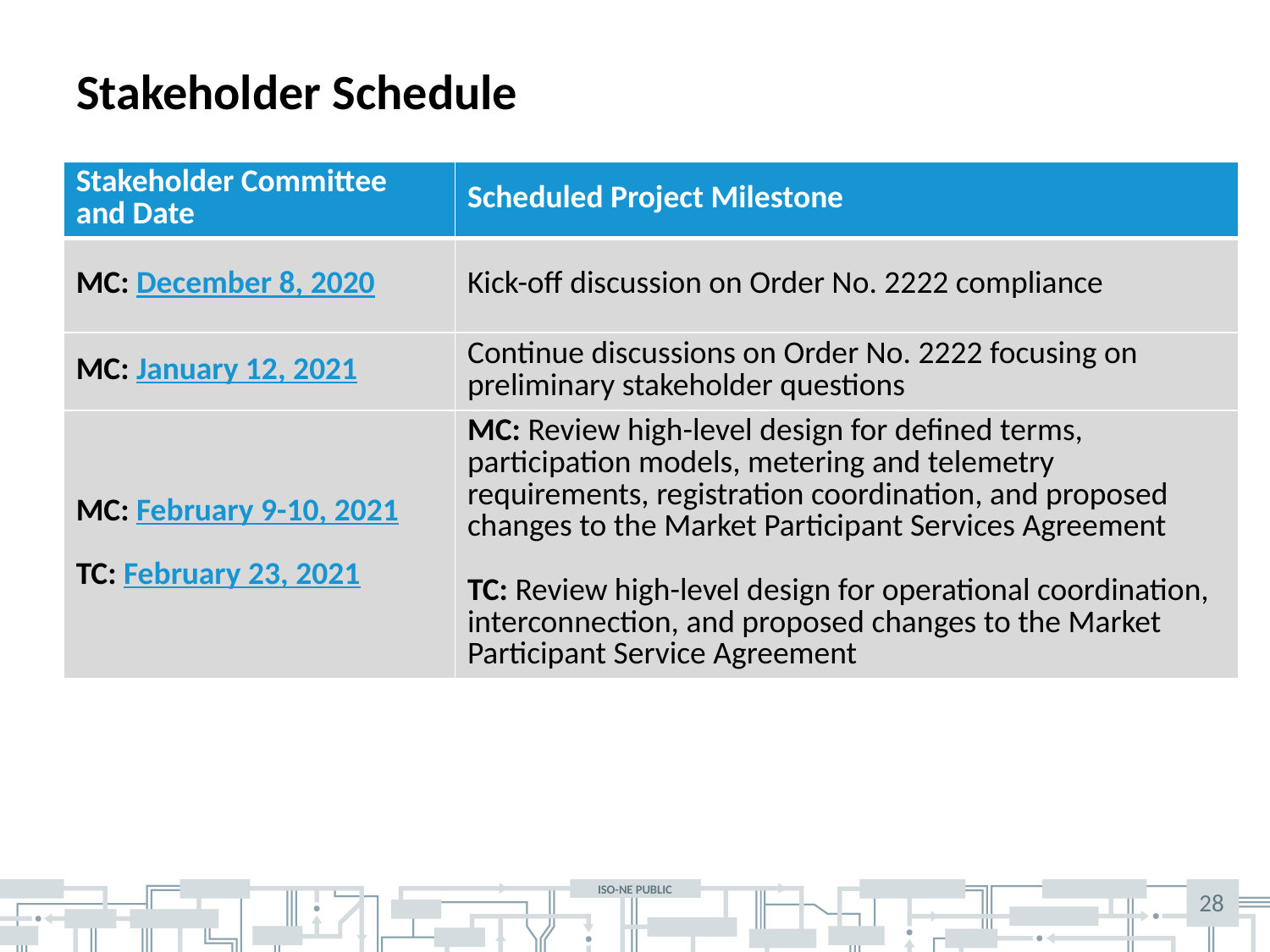

# Stakeholder Schedule
| Stakeholder Committee and Date | Scheduled Project Milestone |
| --- | --- |
| MC: December 8, 2020 | Kick-off discussion on Order No. 2222 compliance |
| MC: January 12, 2021 | Continue discussions on Order No. 2222 focusing on preliminary stakeholder questions |
| MC: February 9-10, 2021 TC: February 23, 2021 | MC: Review high-level design for defined terms, participation models, metering and telemetry requirements, registration coordination, and proposed changes to the Market Participant Services Agreement TC: Review high-level design for operational coordination, interconnection, and proposed changes to the Market Participant Service Agreement |
28